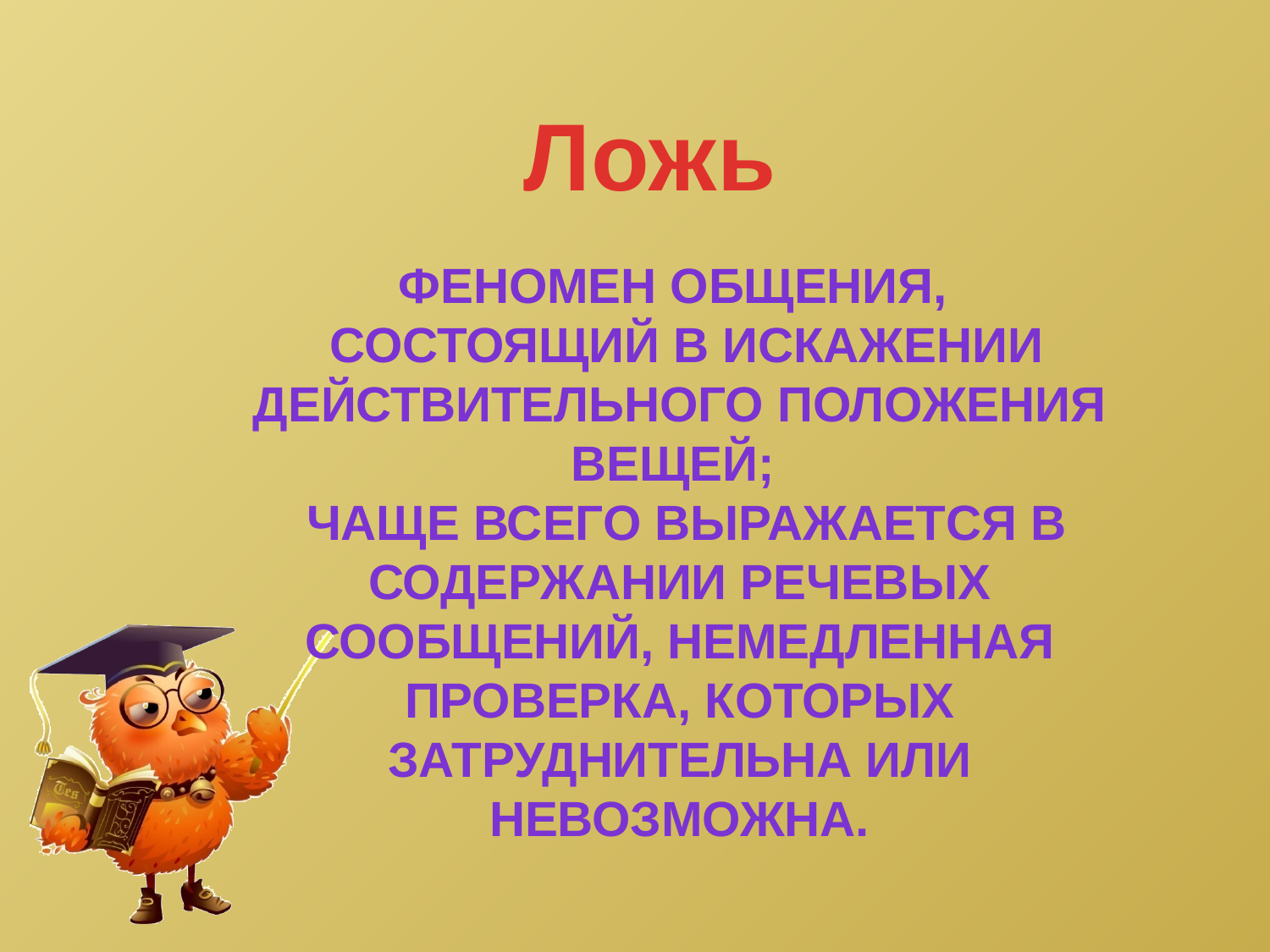

Ложь
Феномен общения,
 состоящий в искажении действительного положения вещей;
 чаще всего выражается в содержании речевых сообщений, немедленная проверка, которых затруднительна или невозможна.